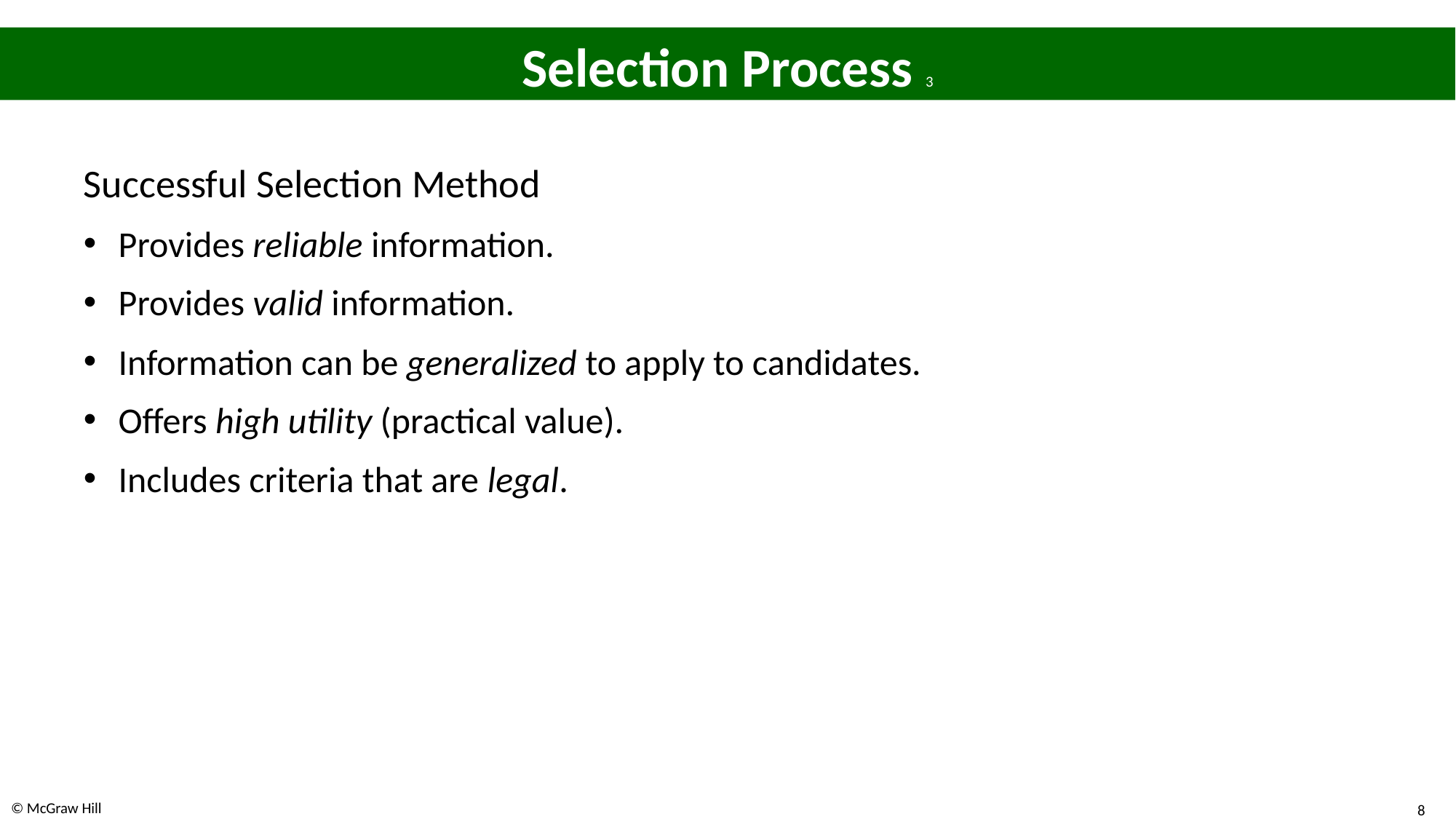

# Selection Process 3
Successful Selection Method
Provides reliable information.
Provides valid information.
Information can be generalized to apply to candidates.
Offers high utility (practical value).
Includes criteria that are legal.